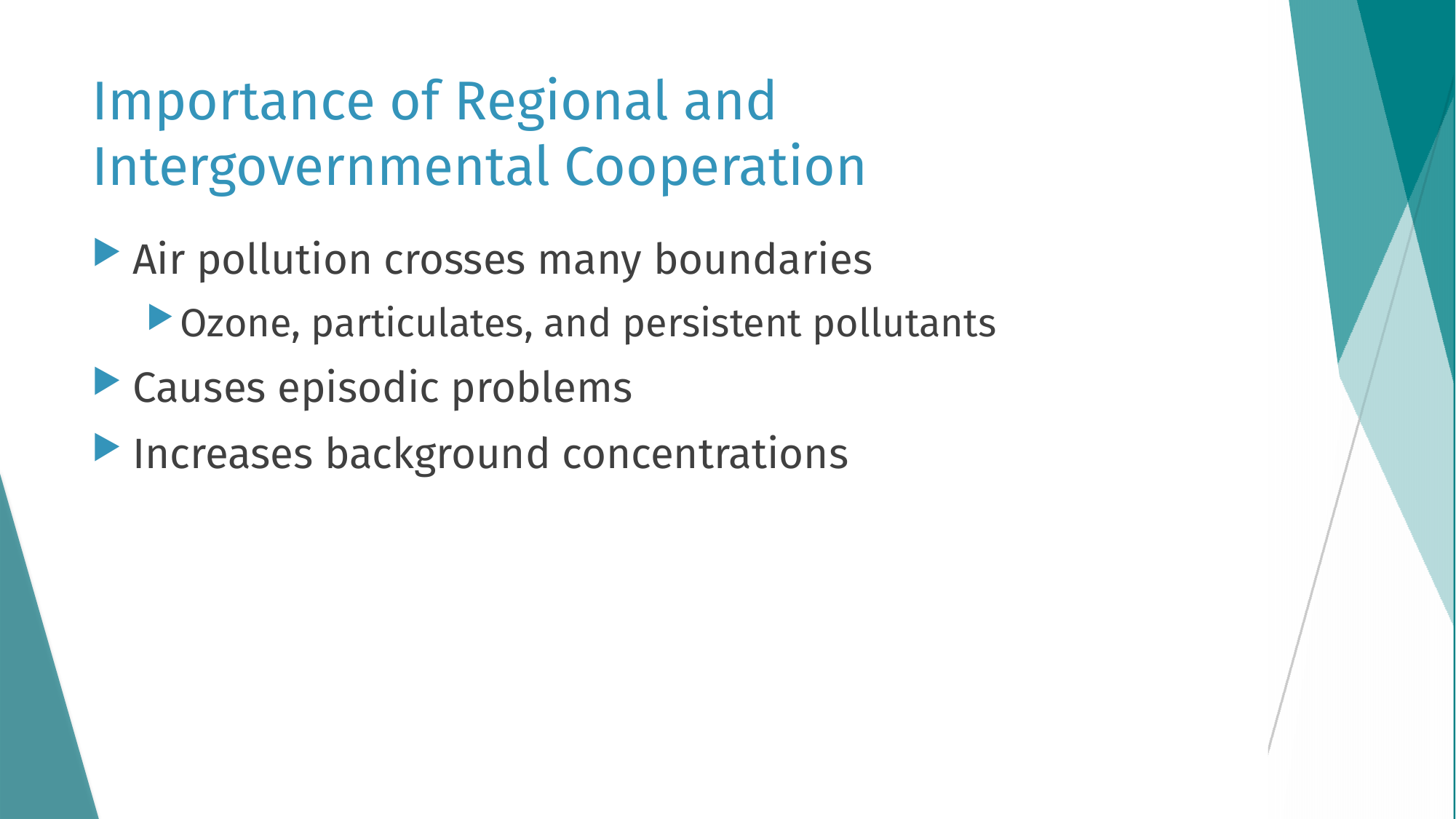

# Importance of Regional and Intergovernmental Cooperation
Air pollution crosses many boundaries
Ozone, particulates, and persistent pollutants
Causes episodic problems
Increases background concentrations